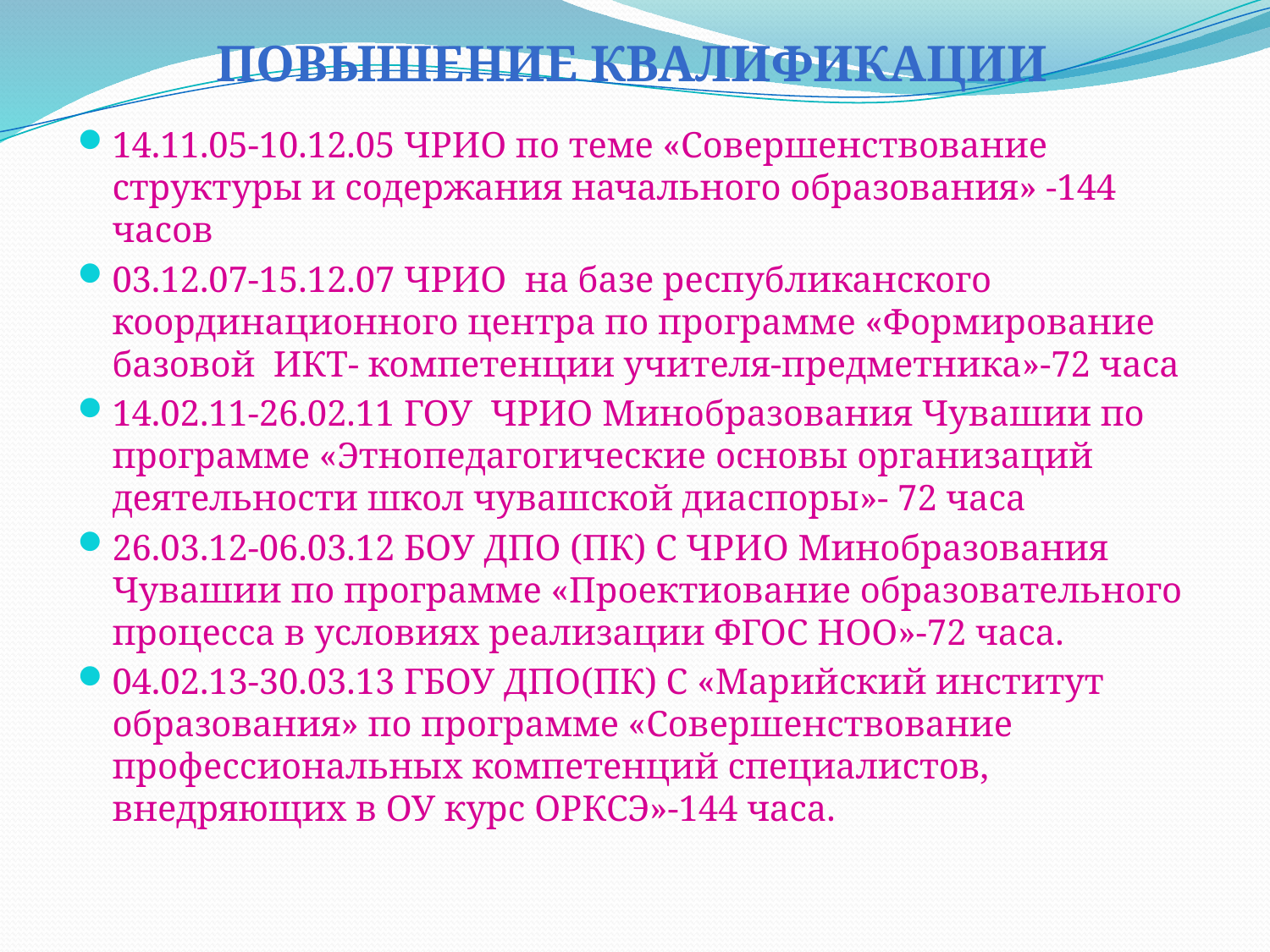

Повышение квалификации
14.11.05-10.12.05 ЧРИО по теме «Совершенствование структуры и содержания начального образования» -144 часов
03.12.07-15.12.07 ЧРИО  на базе республиканского координационного центра по программе «Формирование базовой  ИКТ- компетенции учителя-предметника»-72 часа
14.02.11-26.02.11 ГОУ  ЧРИО Минобразования Чувашии по программе «Этнопедагогические основы организаций деятельности школ чувашской диаспоры»- 72 часа
26.03.12-06.03.12 БОУ ДПО (ПК) С ЧРИО Минобразования Чувашии по программе «Проектиование образовательного процесса в условиях реализации ФГОС НОО»-72 часа.
04.02.13-30.03.13 ГБОУ ДПО(ПК) С «Марийский институт образования» по программе «Совершенствование профессиональных компетенций специалистов, внедряющих в ОУ курс ОРКСЭ»-144 часа.